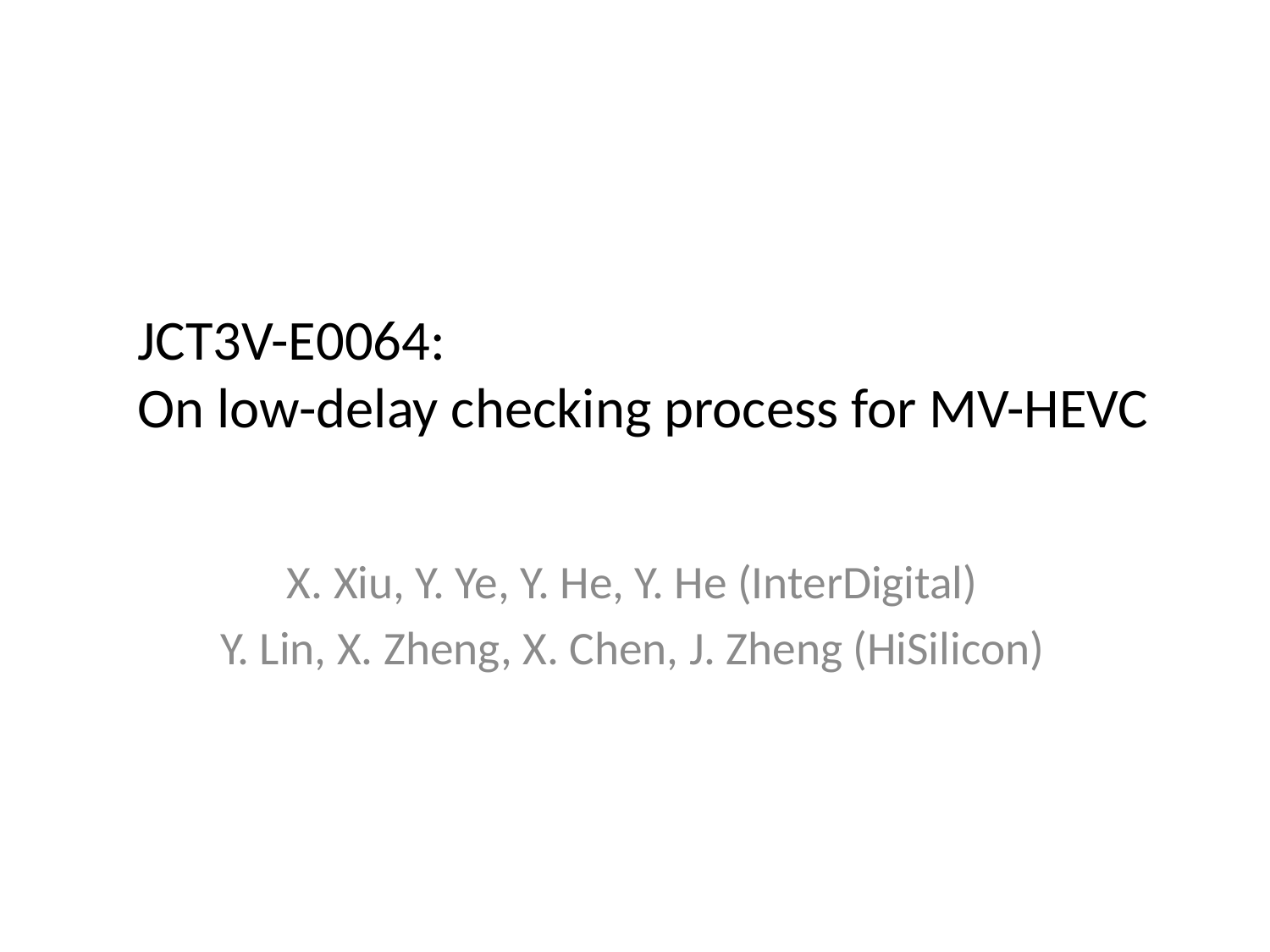

# JCT3V-E0064: On low-delay checking process for MV-HEVC
X. Xiu, Y. Ye, Y. He, Y. He (InterDigital)
Y. Lin, X. Zheng, X. Chen, J. Zheng (HiSilicon)